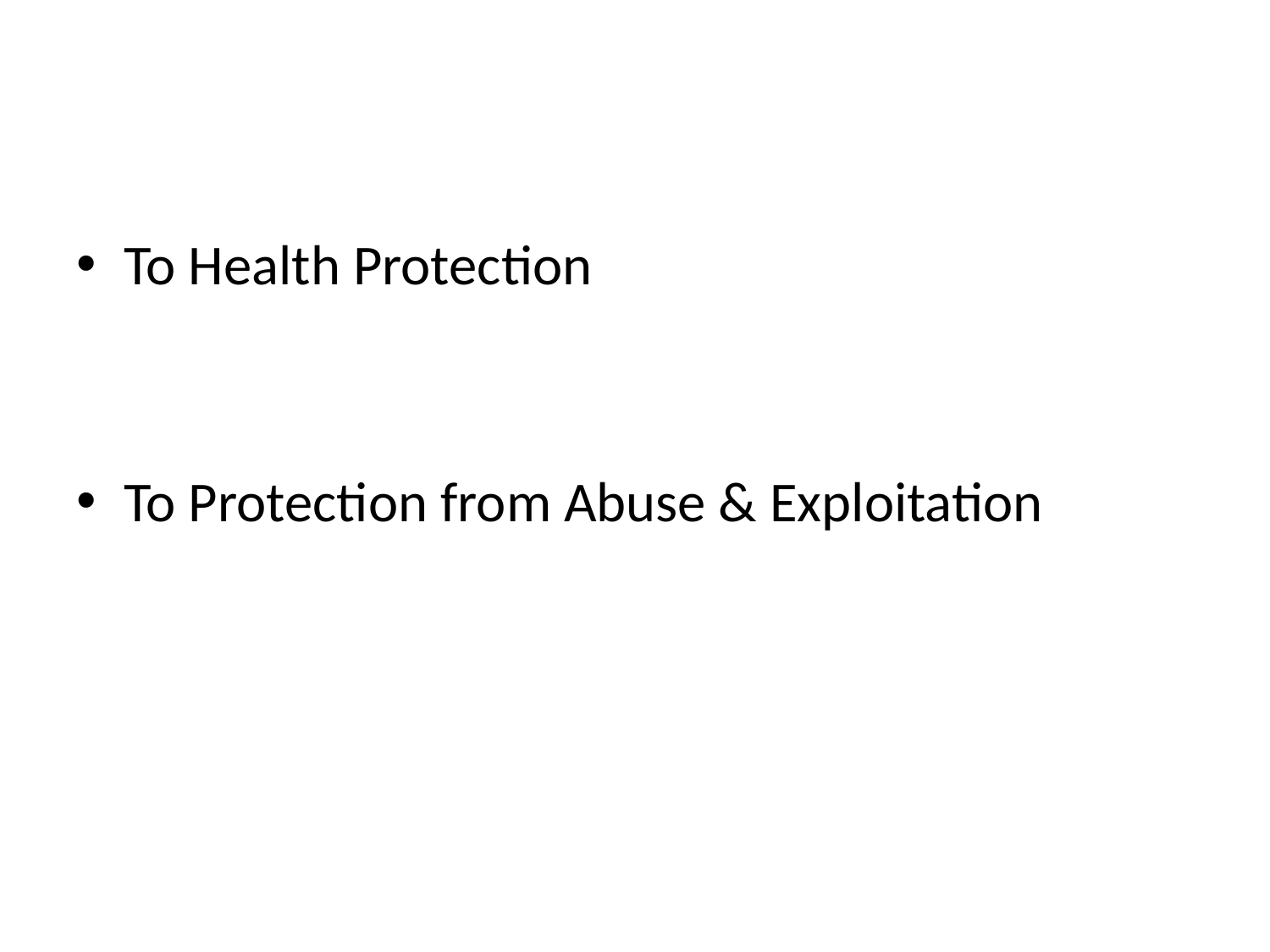

#
To Health Protection

To Protection from Abuse & Exploitation